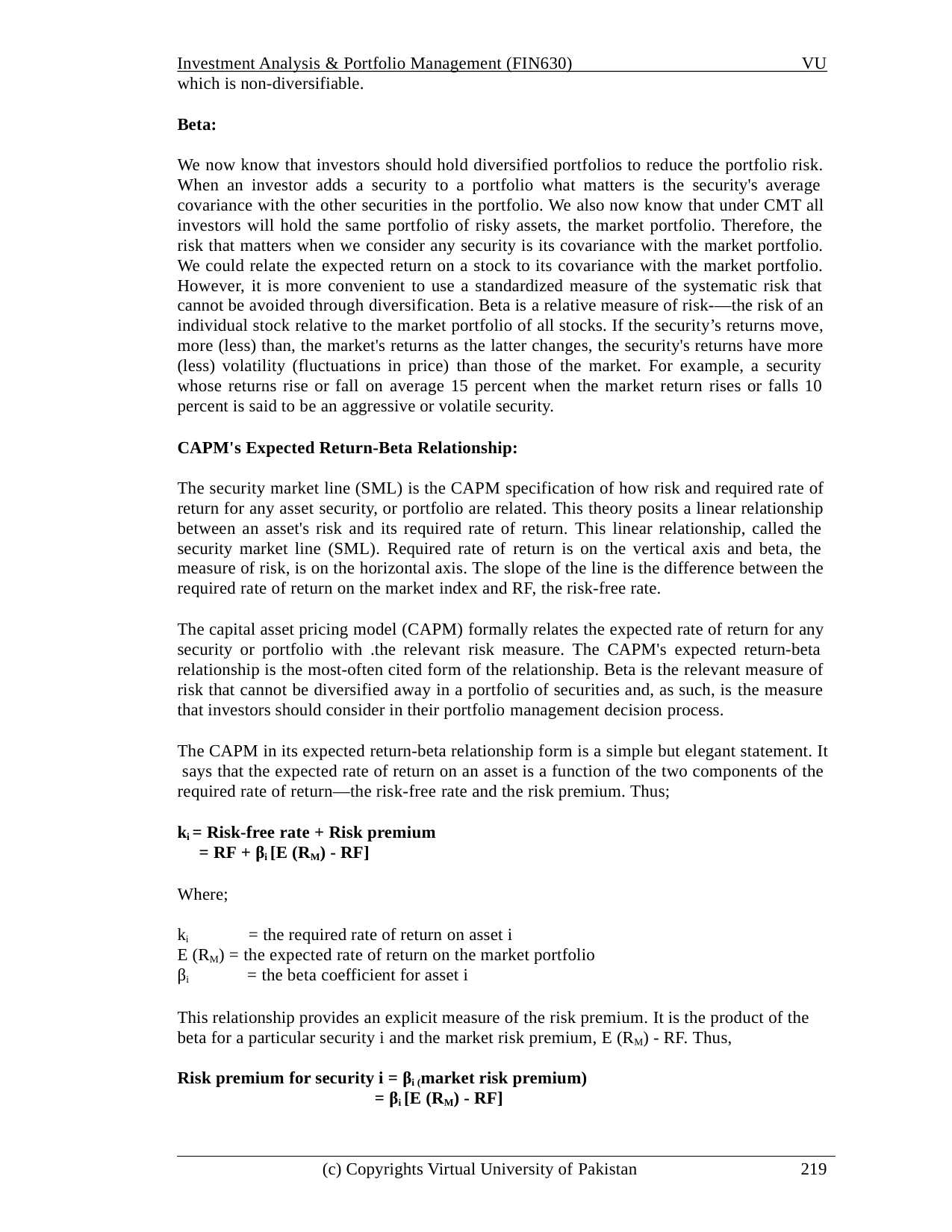

Investment Analysis & Portfolio Management (FIN630)
VU
which is non-diversifiable.

Beta:

We now know that investors should hold diversified portfolios to reduce the portfolio risk.  When an investor adds a security to a portfolio what matters is the security's average  covariance with the other securities in the portfolio. We also now know that under CMT all  investors will hold the same portfolio of risky assets, the market portfolio. Therefore, the  risk that matters when we consider any security is its covariance with the market portfolio.  We could relate the expected return on a stock to its covariance with the market portfolio.  However, it is more convenient to use a standardized measure of the systematic risk that  cannot be avoided through diversification. Beta is a relative measure of risk-—the risk of an  individual stock relative to the market portfolio of all stocks. If the security’s returns move,  more (less) than, the market's returns as the latter changes, the security's returns have more  (less) volatility (fluctuations in price) than those of the market. For example, a security  whose returns rise or fall on average 15 percent when the market return rises or falls 10  percent is said to be an aggressive or volatile security.

CAPM's Expected Return-Beta Relationship:

The security market line (SML) is the CAPM specification of how risk and required rate of  return for any asset security, or portfolio are related. This theory posits a linear relationship  between an asset's risk and its required rate of return. This linear relationship, called the  security market line (SML). Required rate of return is on the vertical axis and beta, the  measure of risk, is on the horizontal axis. The slope of the line is the difference between the  required rate of return on the market index and RF, the risk-free rate.

The capital asset pricing model (CAPM) formally relates the expected rate of return for any  security or portfolio with .the relevant risk measure. The CAPM's expected return-beta  relationship is the most-often cited form of the relationship. Beta is the relevant measure of  risk that cannot be diversified away in a portfolio of securities and, as such, is the measure  that investors should consider in their portfolio management decision process.

The CAPM in its expected return-beta relationship form is a simple but elegant statement. It  says that the expected rate of return on an asset is a function of the two components of the  required rate of return—the risk-free rate and the risk premium. Thus;

ki = Risk-free rate + Risk premium
= RF + βi [E (RM) - RF]

Where;

ki	= the required rate of return on asset i
E (RM) = the expected rate of return on the market portfolio
βi	= the beta coefficient for asset i

This relationship provides an explicit measure of the risk premium. It is the product of the  beta for a particular security i and the market risk premium, E (RM) - RF. Thus,

Risk premium for security i = βi (market risk premium)
= βi [E (RM) - RF]

(c) Copyrights Virtual University of Pakistan
219